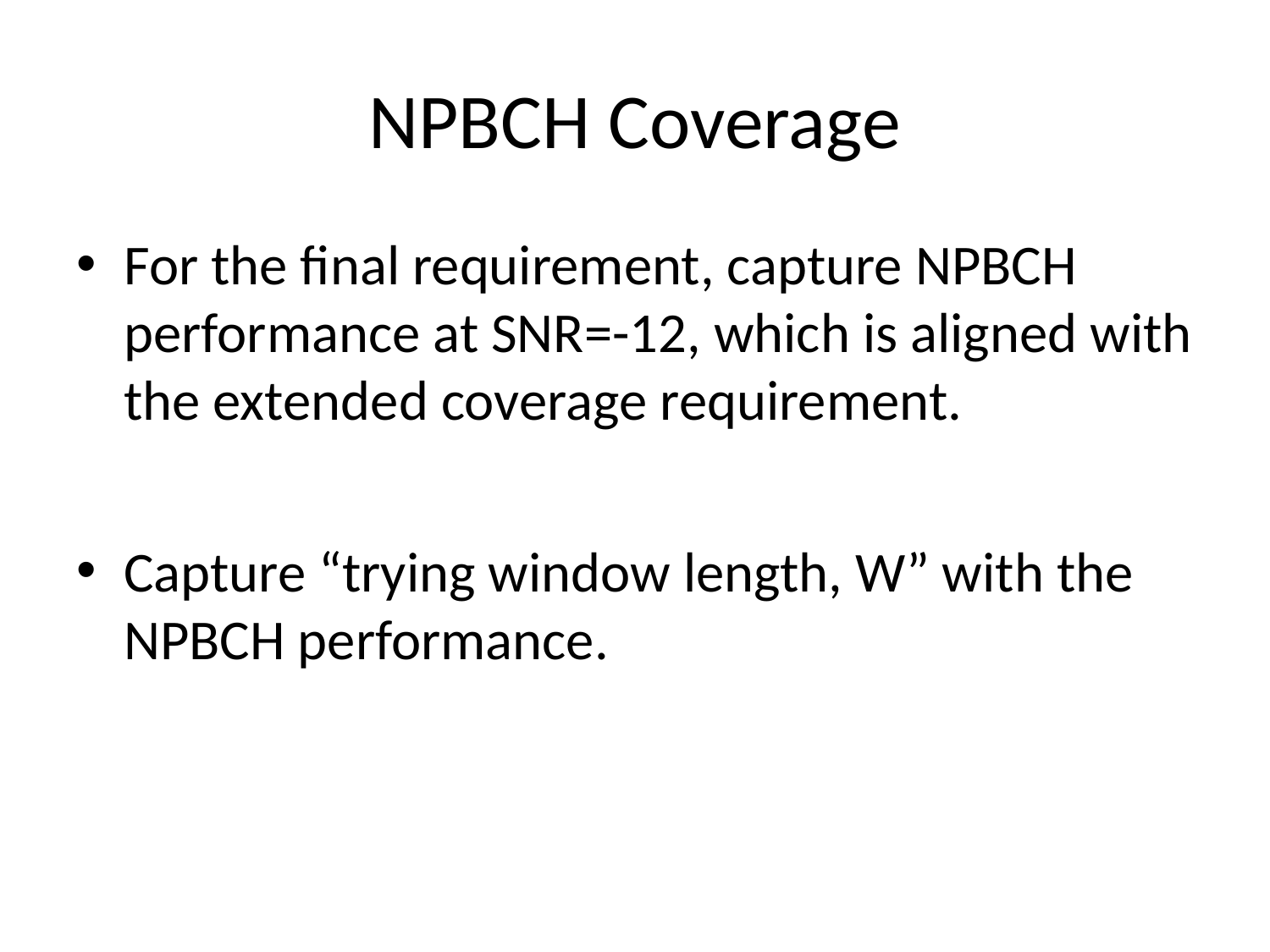

# NPBCH Coverage
For the final requirement, capture NPBCH performance at SNR=-12, which is aligned with the extended coverage requirement.

Capture “trying window length, W” with the NPBCH performance.